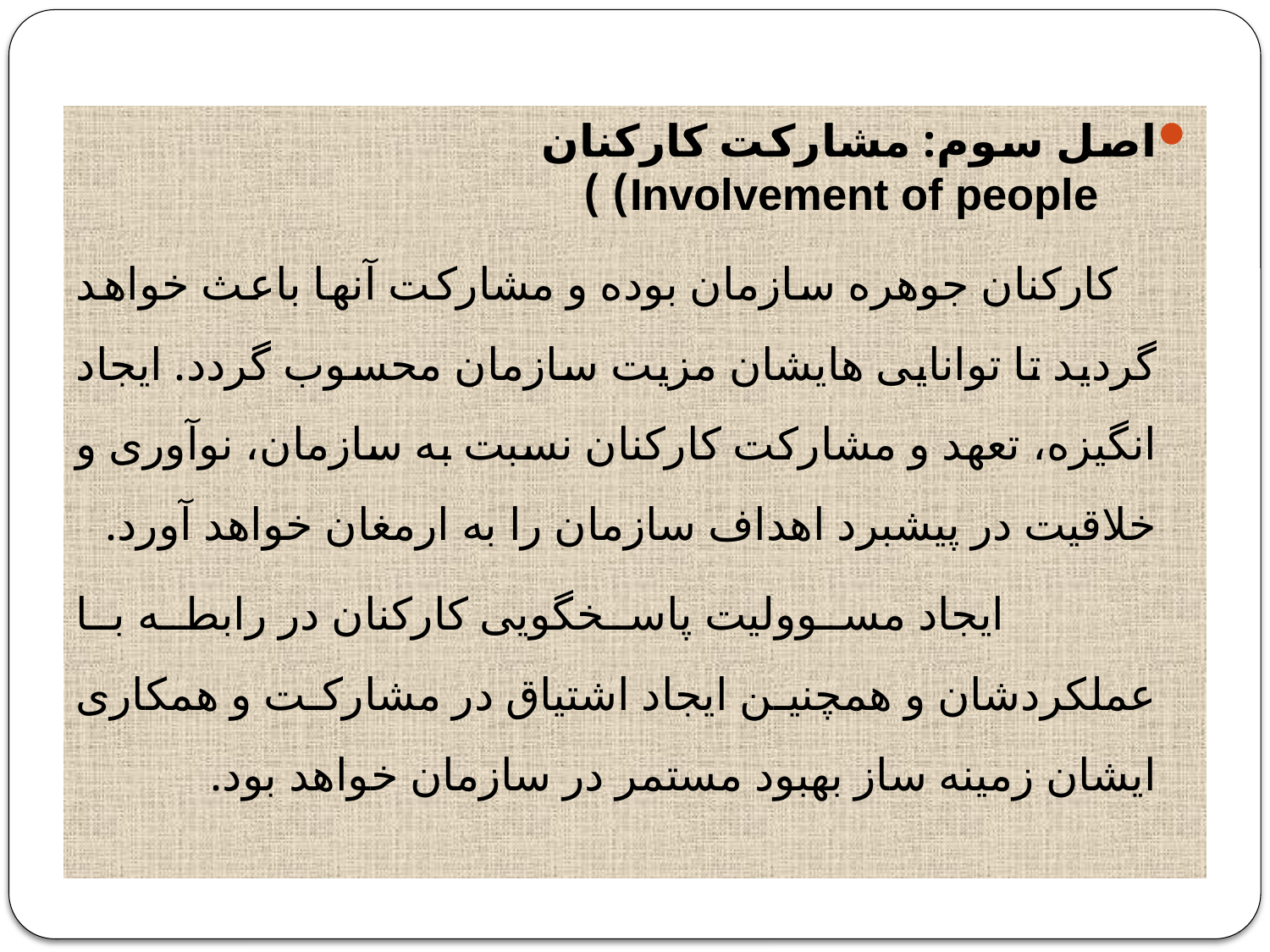

اصل سوم: مشاركت كاركنان                                              Involvement of people) )
     كاركنان جوهره سازمان بوده و مشاركت آنها باعث خواهد گردید تا توانایی هایشان مزیت سازمان محسوب گردد. ایجاد انگیزه،‌ تعهد و مشاركت كاركنان نسبت به سازمان، نوآوری و خلاقیت در پیشبرد اهداف سازمان را به ارمغان خواهد آورد.
      ایجاد مسوولیت پاسخگویی كاركنان در رابطه با عملكردشان و همچنین ایجاد اشتیاق در مشاركت و همكاری ایشان زمینه ساز بهبود مستمر در سازمان خواهد بود.